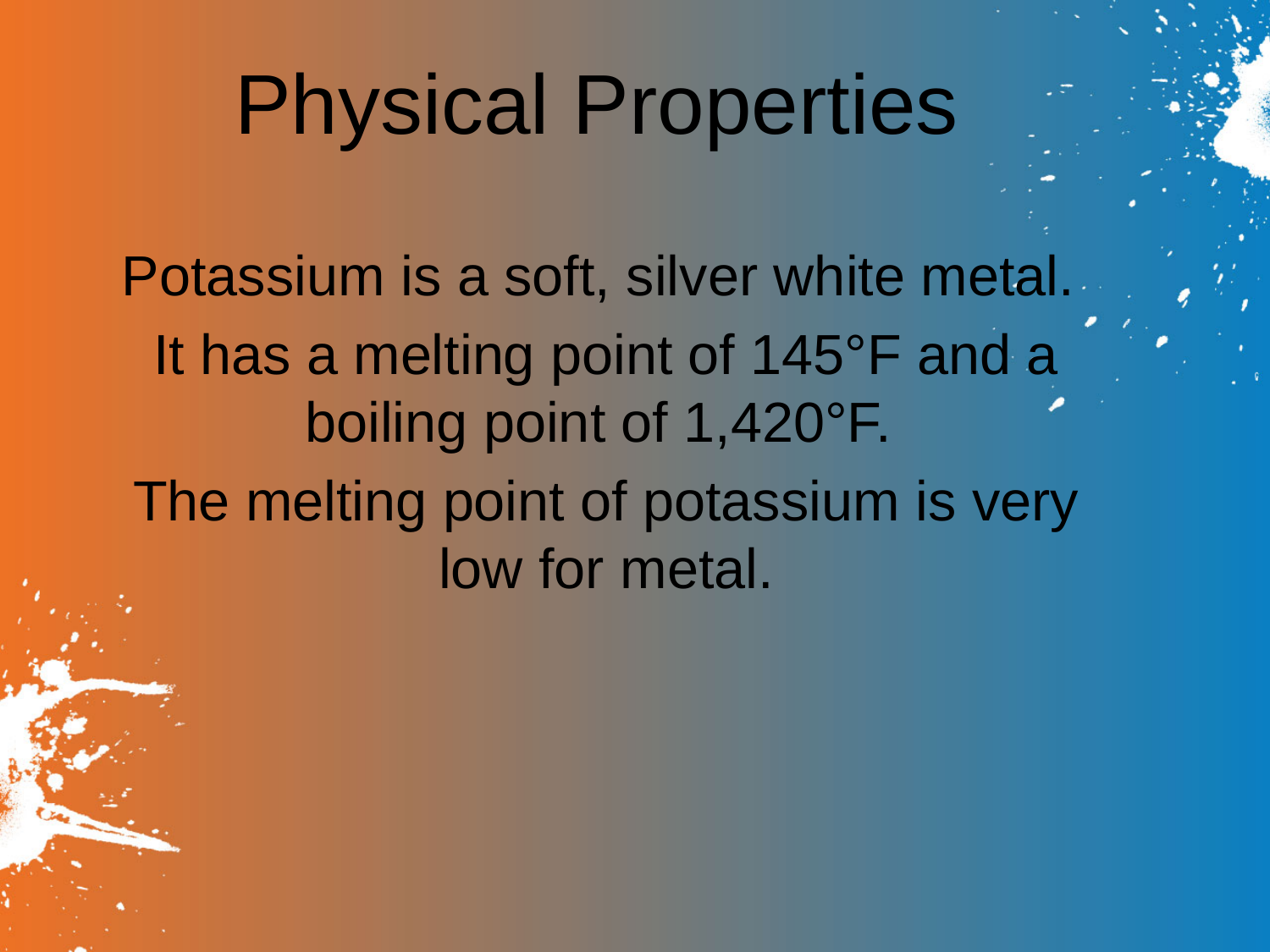

Physical Properties
Potassium is a soft, silver white metal.
It has a melting point of 145°F and a boiling point of 1,420°F.
The melting point of potassium is very low for metal.